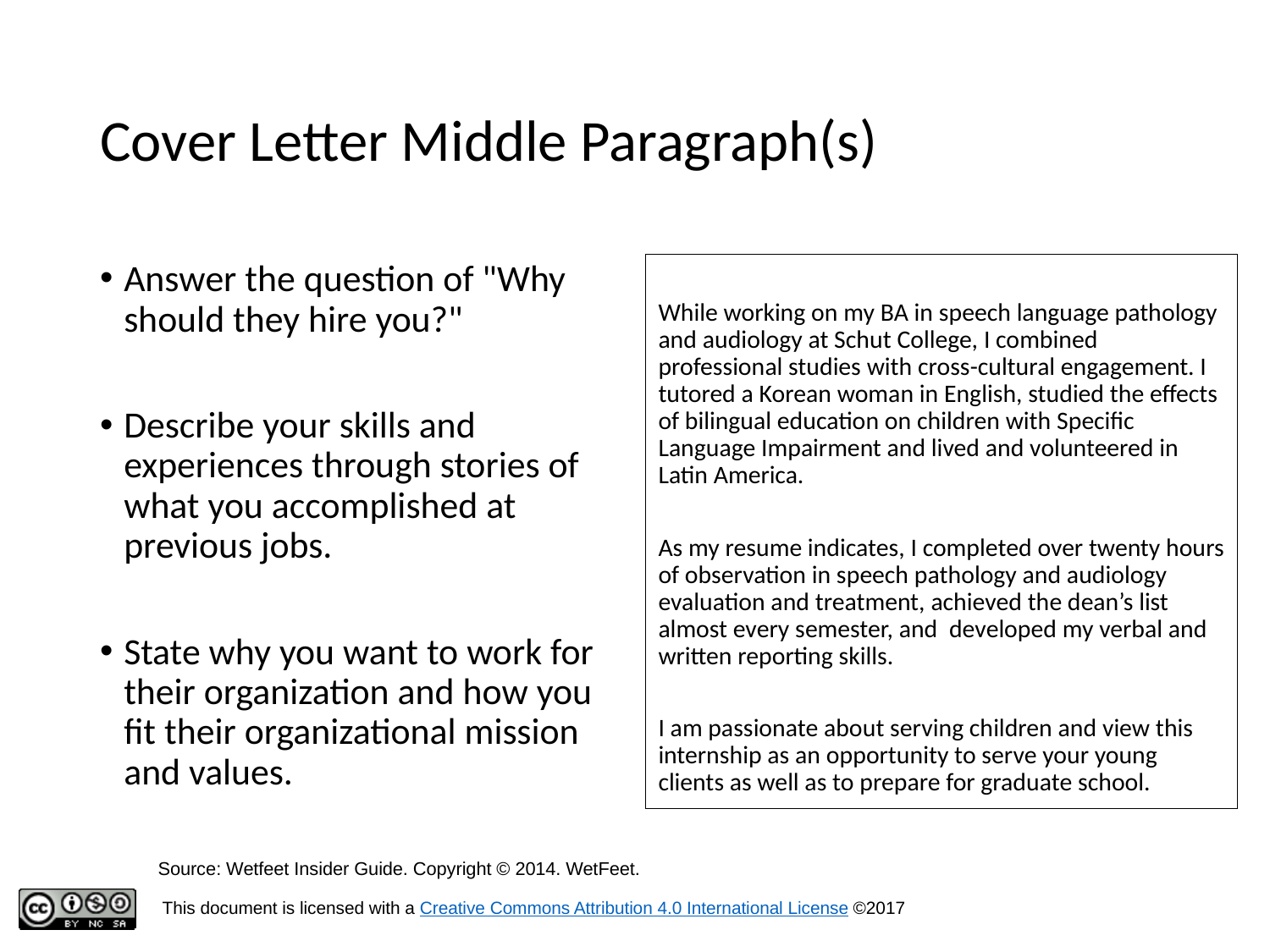

# Cover Letter Middle Paragraph(s)
Answer the question of "Why should they hire you?"

Describe your skills and experiences through stories of what you accomplished at previous jobs.

State why you want to work for their organization and how you fit their organizational mission and values.

While working on my BA in speech language pathology and audiology at Schut College, I combined professional studies with cross-cultural engagement. I tutored a Korean woman in English, studied the effects of bilingual education on children with Specific Language Impairment and lived and volunteered in Latin America.

As my resume indicates, I completed over twenty hours of observation in speech pathology and audiology evaluation and treatment, achieved the dean’s list almost every semester, and  developed my verbal and written reporting skills.

I am passionate about serving children and view this internship as an opportunity to serve your young clients as well as to prepare for graduate school.
Source: Wetfeet Insider Guide. Copyright © 2014. WetFeet.